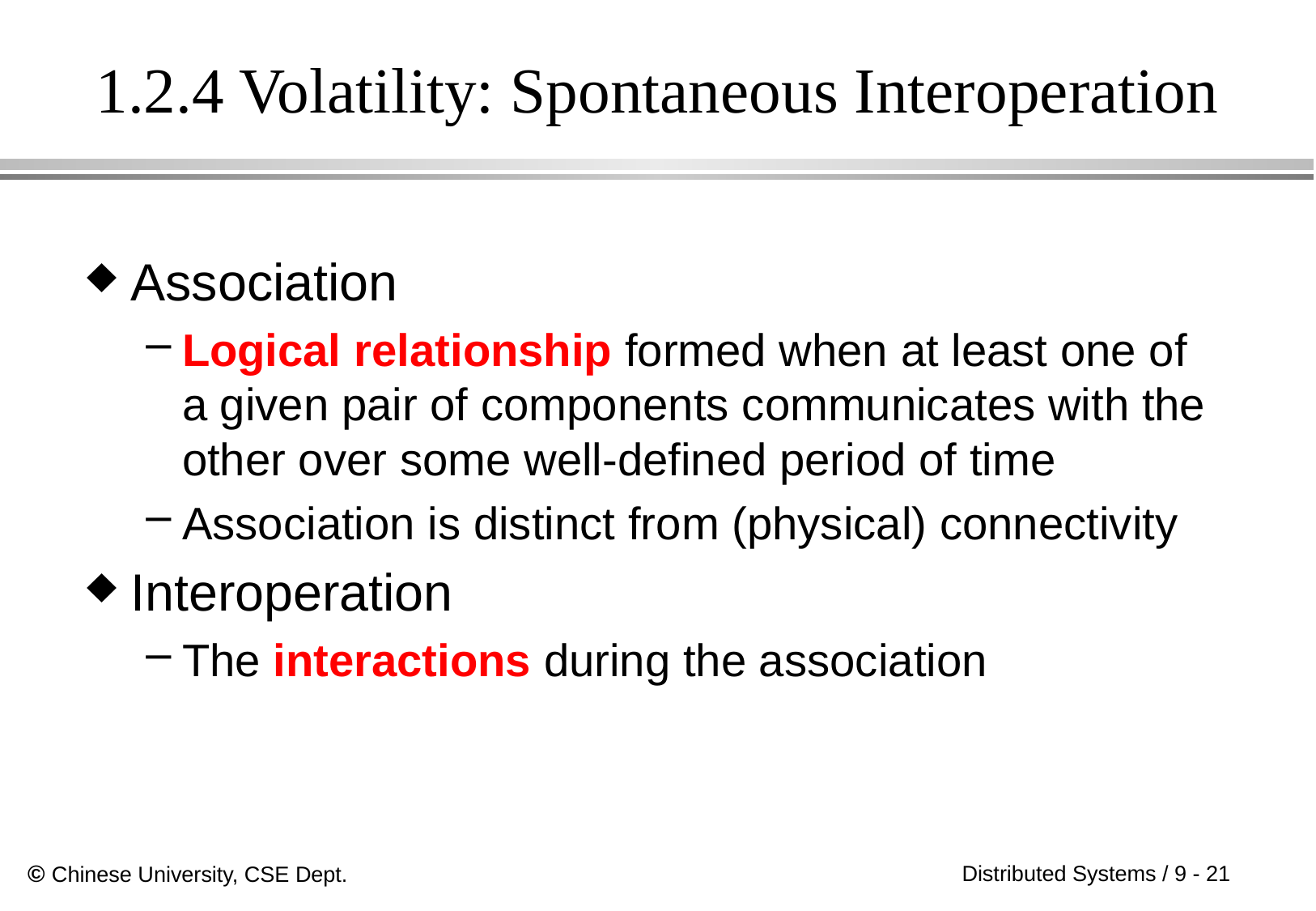

# 1.2.4 Volatility: Spontaneous Interoperation
Association
Logical relationship formed when at least one of a given pair of components communicates with the other over some well-defined period of time
Association is distinct from (physical) connectivity
Interoperation
The interactions during the association